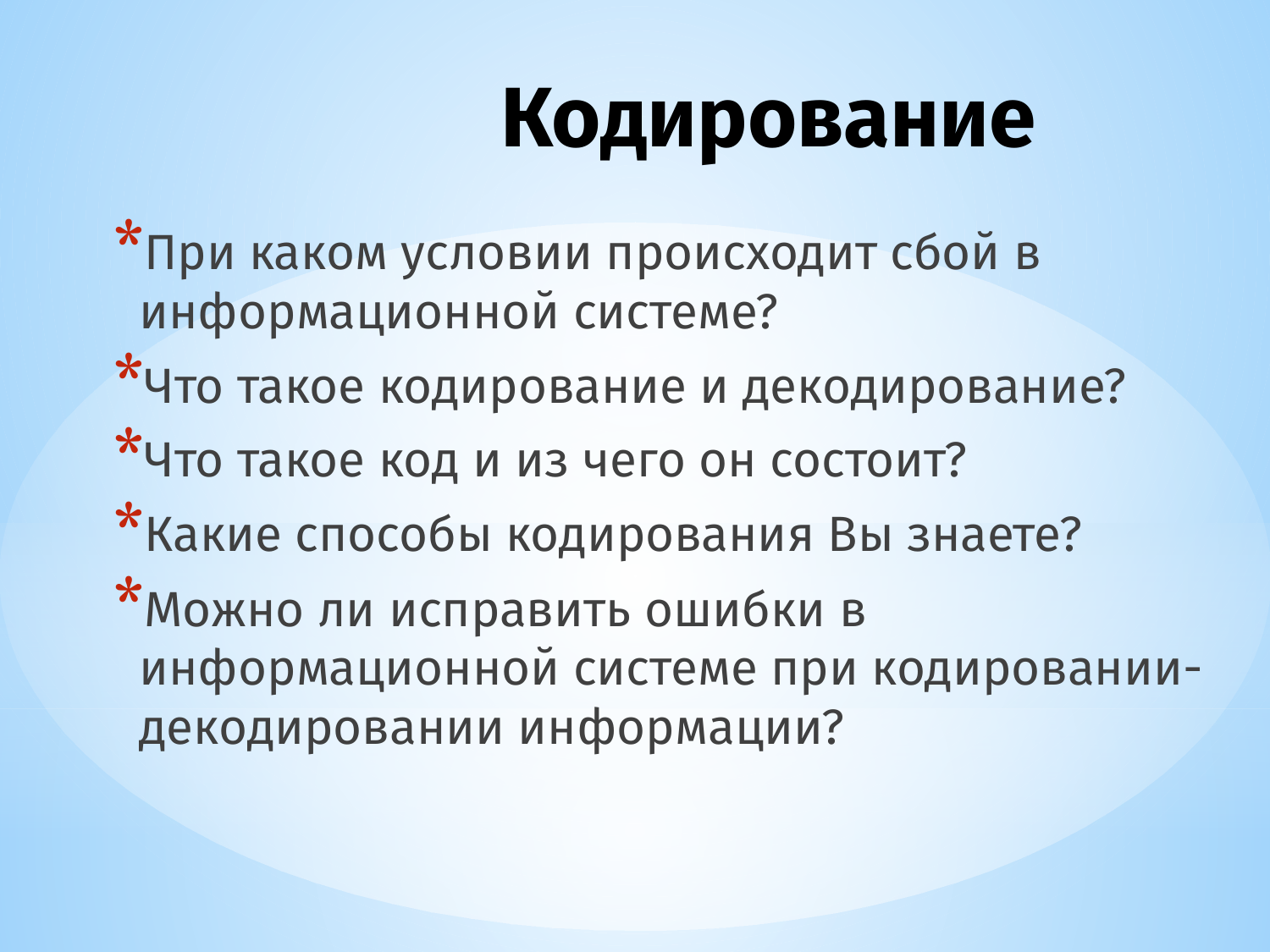

# Кодирование
При каком условии происходит сбой в информационной системе?
Что такое кодирование и декодирование?
Что такое код и из чего он состоит?
Какие способы кодирования Вы знаете?
Можно ли исправить ошибки в информационной системе при кодировании-декодировании информации?